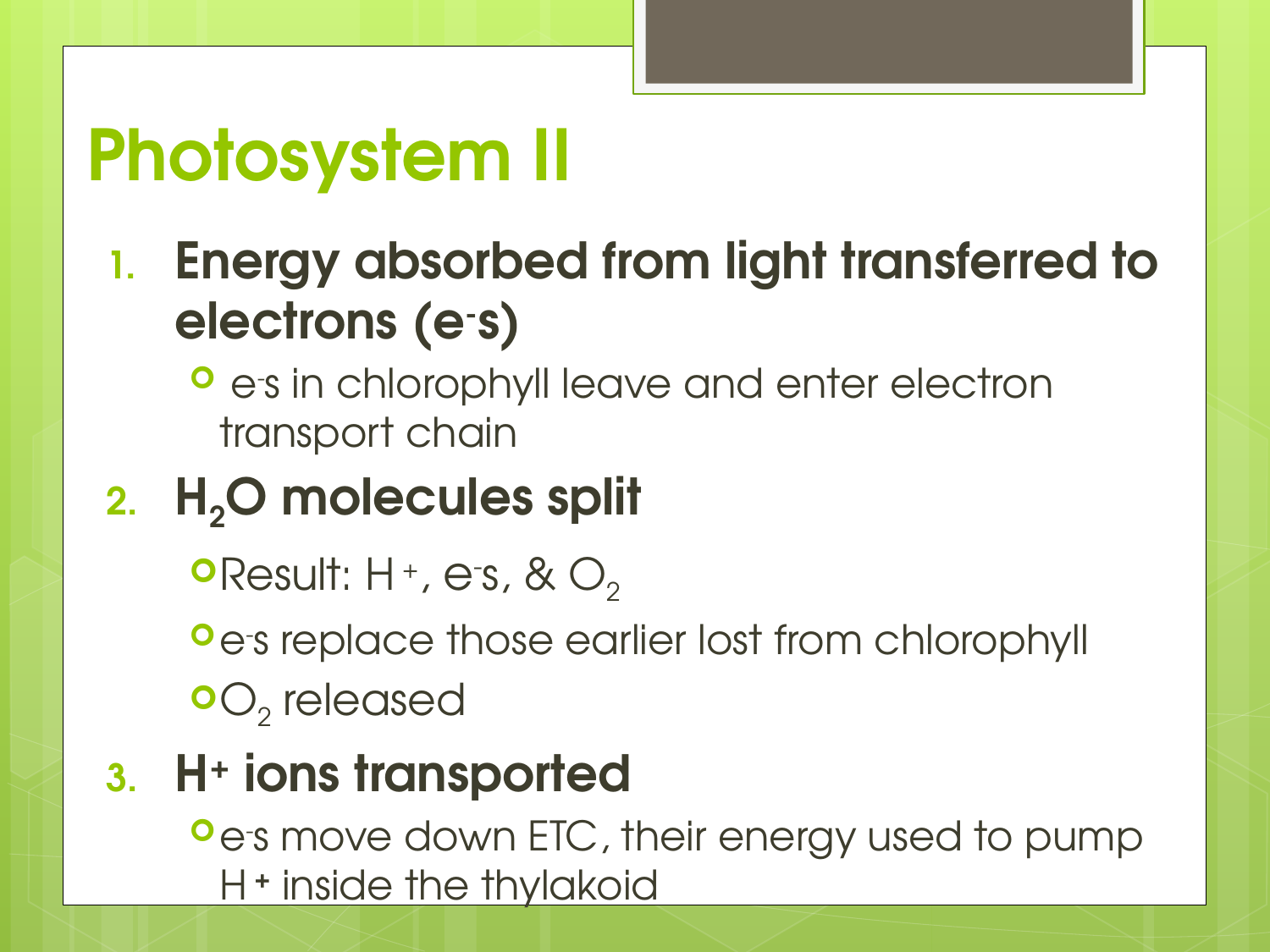

# Photosystem II
Energy absorbed from light transferred to electrons (e-s)
 e-s in chlorophyll leave and enter electron transport chain
H2O molecules split
Result: H +, e-s, & O2
e-s replace those earlier lost from chlorophyll
O2 released
H+ ions transported
e-s move down ETC, their energy used to pump H + inside the thylakoid